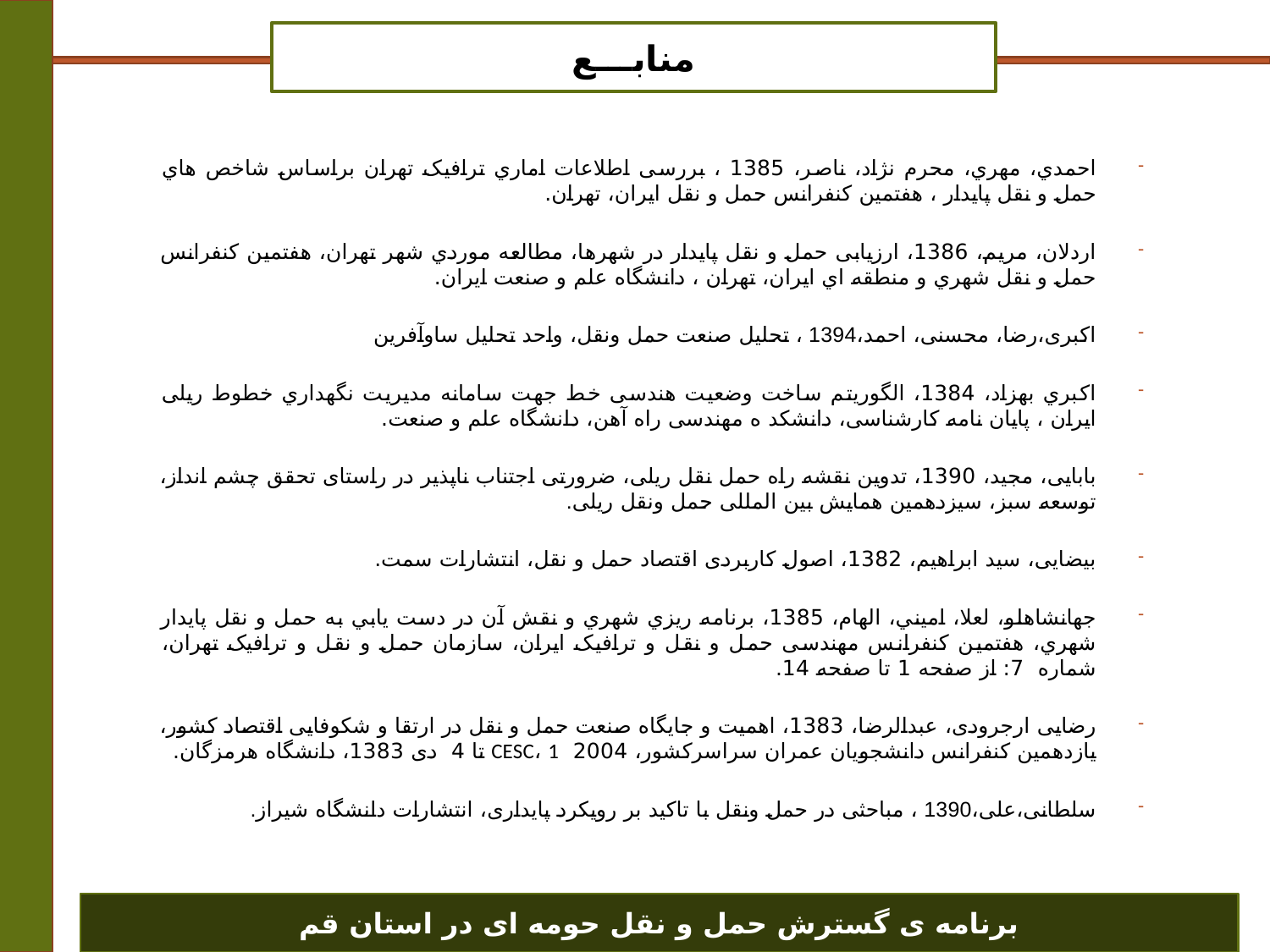

منابـــع

احمدي، مهري، محرم نژاد، ناصر، 1385 ، بررسی اطلاعات اماري ترافیک تهران براساس شاخص هاي حمل و نقل پایدار ، هفتمین کنفرانس حمل و نقل ایران، تهران.
اردلان، مریم، 1386، ارزیابی حمل و نقل پایدار در شهرها، مطالعه موردي شهر تهران، هفتمین کنفرانس حمل و نقل شهري و منطقه اي ایران، تهران ، دانشگاه علم و صنعت ایران.
اكبری،رضا، محسنی، احمد،1394 ، تحلیل صنعت حمل ونقل، واحد تحلیل ساوآفرین
اکبري بهزاد، 1384، الگوریتم ساخت وضعیت هندسی خط جهت سامانه مدیریت نگهداري خطوط ریلی ایران ، پایان نامه کارشناسی، دانشکد ه مهندسی راه آهن، دانشگاه علم و صنعت.
بابایی، مجید، 1390، تدوین نقشه راه حمل نقل ریلی، ضرورتی اجتناب ناپذیر در راستای تحقق چشم انداز، توسعه سبز، سیزدهمین همایش بین المللی حمل ونقل ریلی.
بیضایی، سید ابراهیم، 1382، اصول کاربردی اقتصاد حمل و نقل، انتشارات سمت.
جهانشاهلو، لعلا، اميني، الهام، 1385، برنامه ريزي شهري و نقش آن در دست يابي به حمل و نقل پايدار شهري، هفتمین کنفرانس مهندسی حمل و نقل و ترافیک ایران، سازمان حمل و نقل و ترافیک تهران، شماره  7: از صفحه 1 تا صفحه 14.
رضایی ارجرودی، عبدالرضا، 1383، اهمیت و جایگاه صنعت حمل و نقل در ارتقا و شکوفایی اقتصاد کشور، یازدهمین کنفرانس دانشجویان عمران سراسرکشور، 2004  CESC، 1 تا 4  دی 1383، دانشگاه هرمزگان.
سلطانی،علی،1390 ، مباحثی در حمل ونقل با تاكید بر رویکرد پایداری، انتشارات دانشگاه شیراز.
برنامه ی گسترش حمل و نقل حومه ای در استان قم